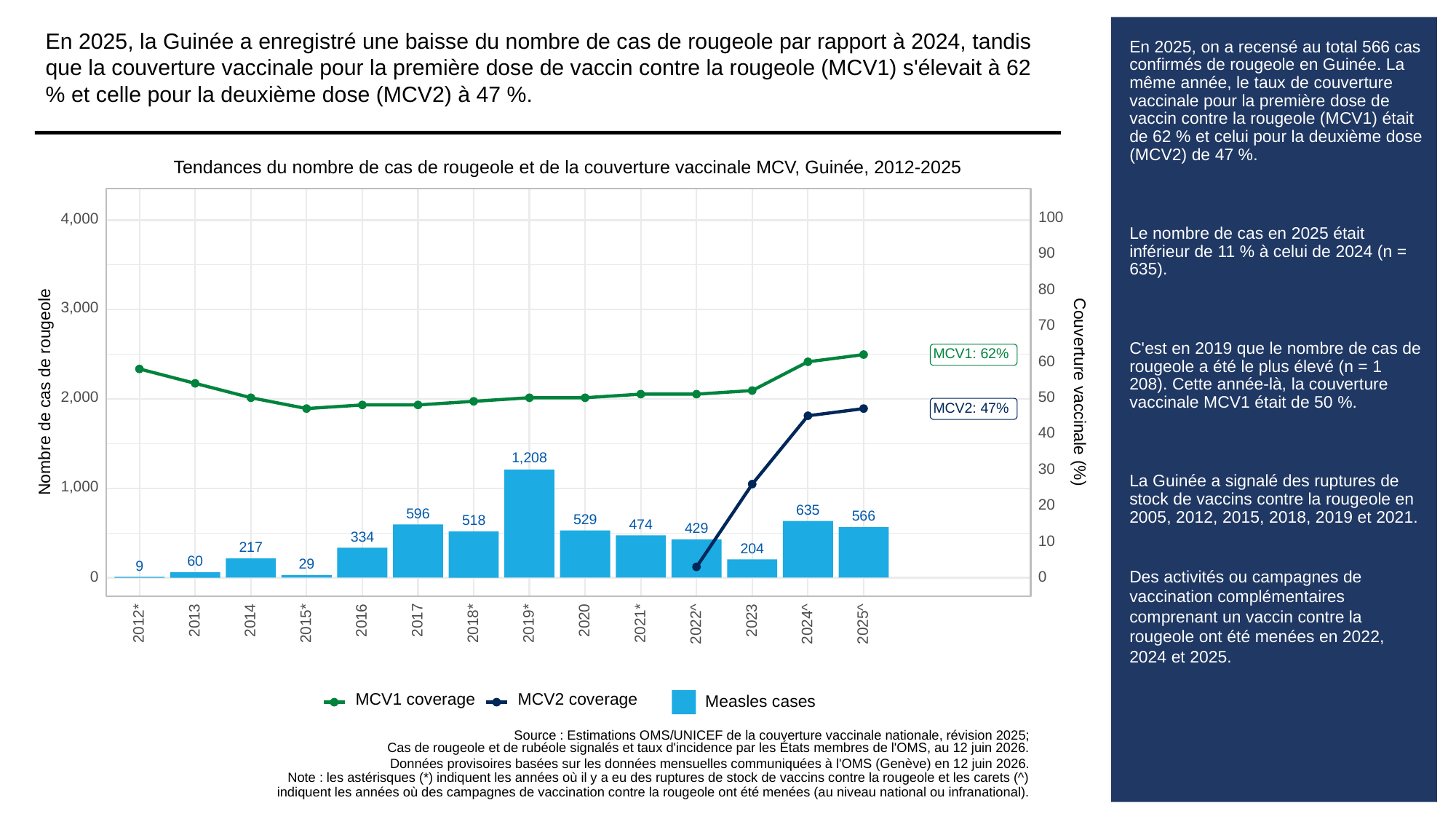

En 2025, la Guinée a enregistré une baisse du nombre de cas de rougeole par rapport à 2024, tandis que la couverture vaccinale pour la première dose de vaccin contre la rougeole (MCV1) s'élevait à 62 % et celle pour la deuxième dose (MCV2) à 47 %.
# En 2025, on a recensé au total 566 cas confirmés de rougeole en Guinée. La même année, le taux de couverture vaccinale pour la première dose de vaccin contre la rougeole (MCV1) était de 62 % et celui pour la deuxième dose (MCV2) de 47 %.

Le nombre de cas en 2025 était inférieur de 11 % à celui de 2024 (n = 635).

C'est en 2019 que le nombre de cas de rougeole a été le plus élevé (n = 1 208). Cette année-là, la couverture vaccinale MCV1 était de 50 %.

La Guinée a signalé des ruptures de stock de vaccins contre la rougeole en 2005, 2012, 2015, 2018, 2019 et 2021.

Des activités ou campagnes de vaccination complémentaires comprenant un vaccin contre la rougeole ont été menées en 2022, 2024 et 2025.

Tendances du nombre de cas de rougeole et de la couverture vaccinale MCV, Guinée, 2012-2025

100
4,000

90

80
3,000

70

MCV1: 62%

60

Couverture vaccinale (%)
Nombre de cas de rougeole

2,000
50

MCV2: 47%

40

1,208
30

1,000

20
635
596
566
529
518
474

429

334

10

217
204

60

29
9

0
0

2013
2023
2014
2016
2017
2020
2012*
2015*
2018*
2019*
2021*
2022^
2024^
2025^

MCV1 coverage
MCV2 coverage
Measles cases

Source : Estimations OMS/UNICEF de la couverture vaccinale nationale, révision 2025;
Cas de rougeole et de rubéole signalés et taux d'incidence par les États membres de l'OMS, au 12 juin 2026.
Données provisoires basées sur les données mensuelles communiquées à l'OMS (Genève) en 12 juin 2026.
Note : les astérisques (*) indiquent les années où il y a eu des ruptures de stock de vaccins contre la rougeole et les carets (^)
indiquent les années où des campagnes de vaccination contre la rougeole ont été menées (au niveau national ou infranational).